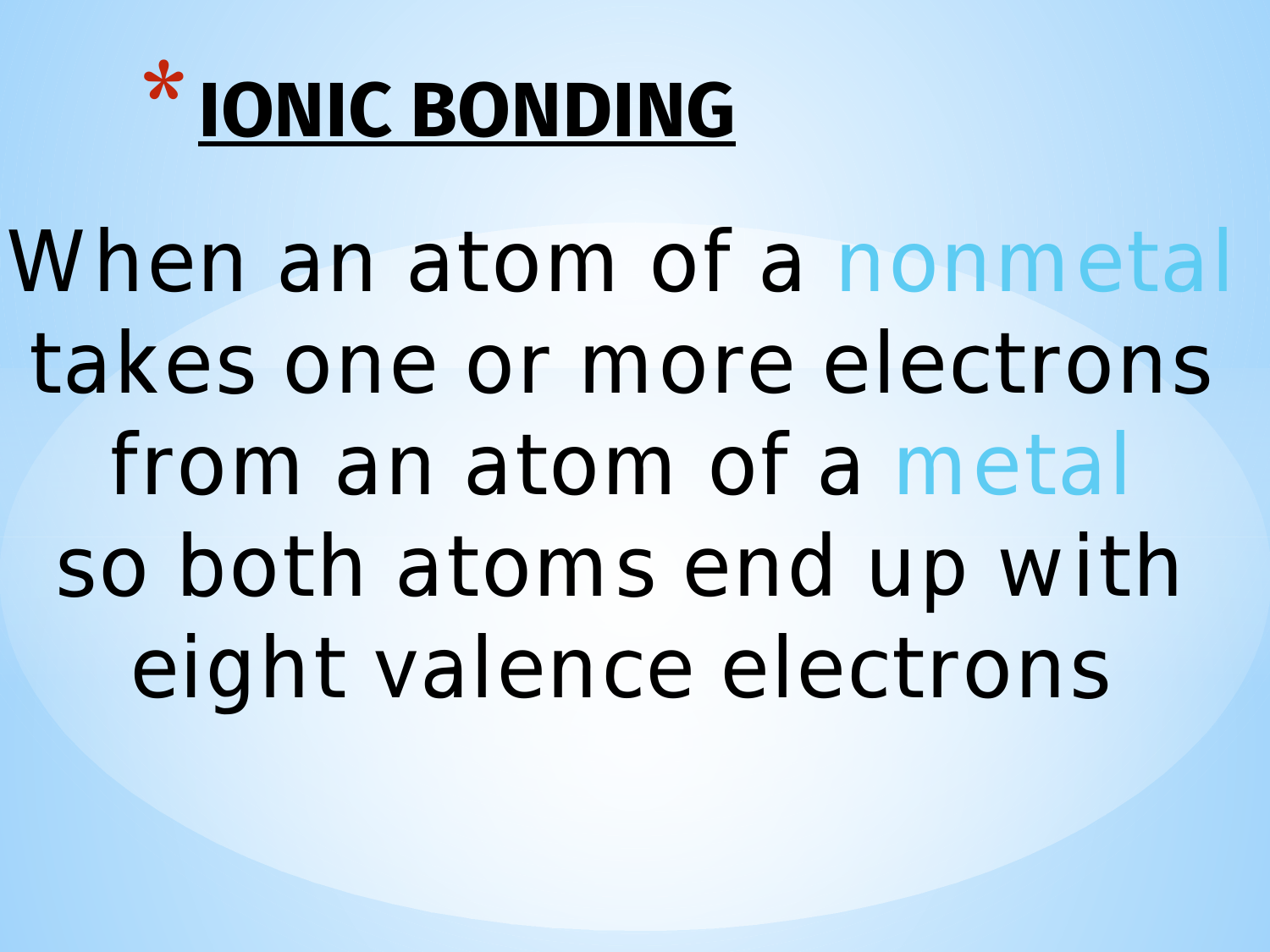

# IONIC BONDING
When an atom of a nonmetal
takes one or more electrons
from an atom of a metal
so both atoms end up with
eight valence electrons